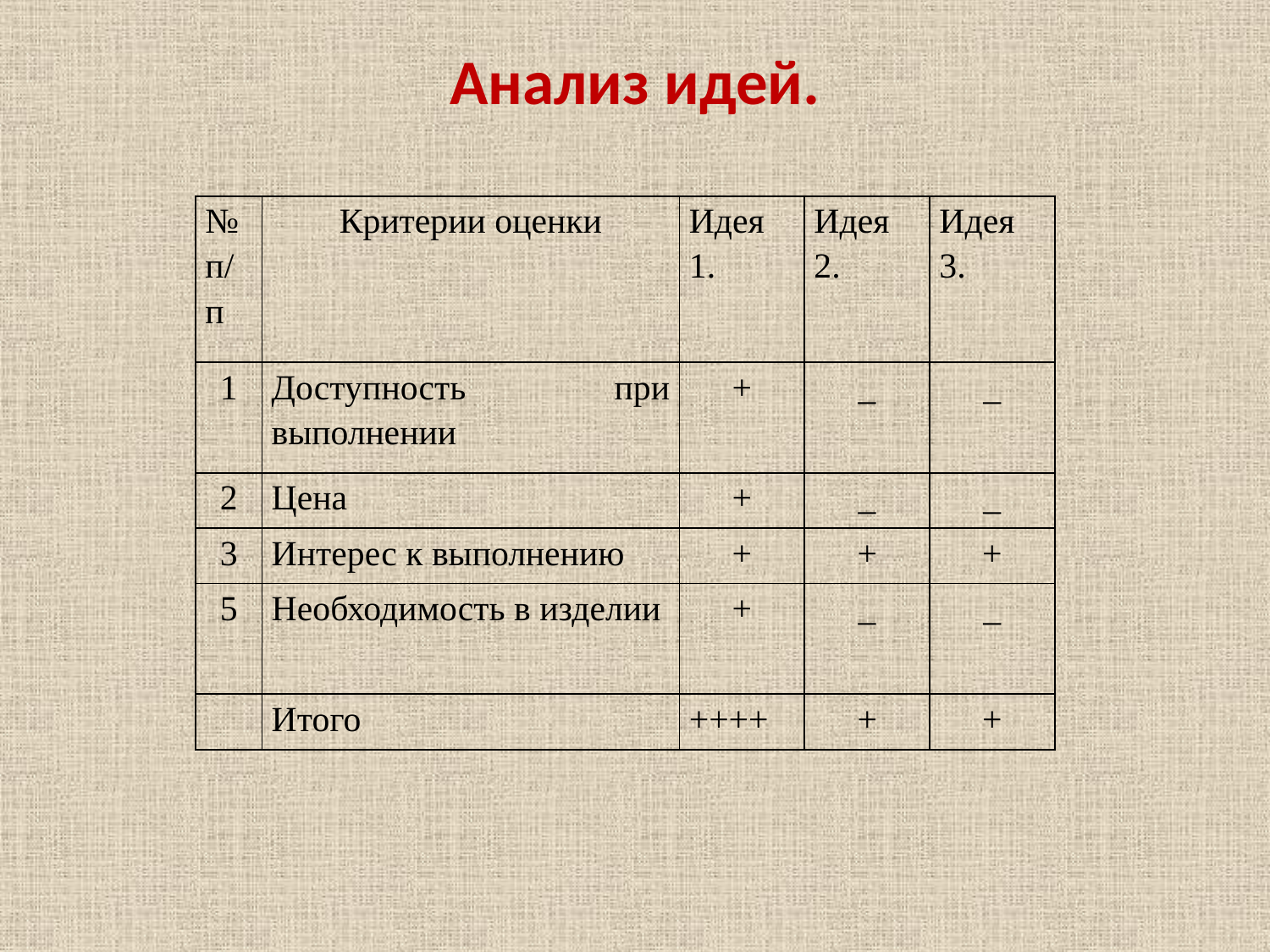

# Анализ идей.
| №п/п | Критерии оценки | Идея 1. | Идея 2. | Идея 3. |
| --- | --- | --- | --- | --- |
| 1 | Доступность при выполнении | + | \_ | \_ |
| 2 | Цена | + | \_ | \_ |
| 3 | Интерес к выполнению | + | + | + |
| 5 | Необходимость в изделии | + | \_ | \_ |
|  | Итого | ++++ | + | + |